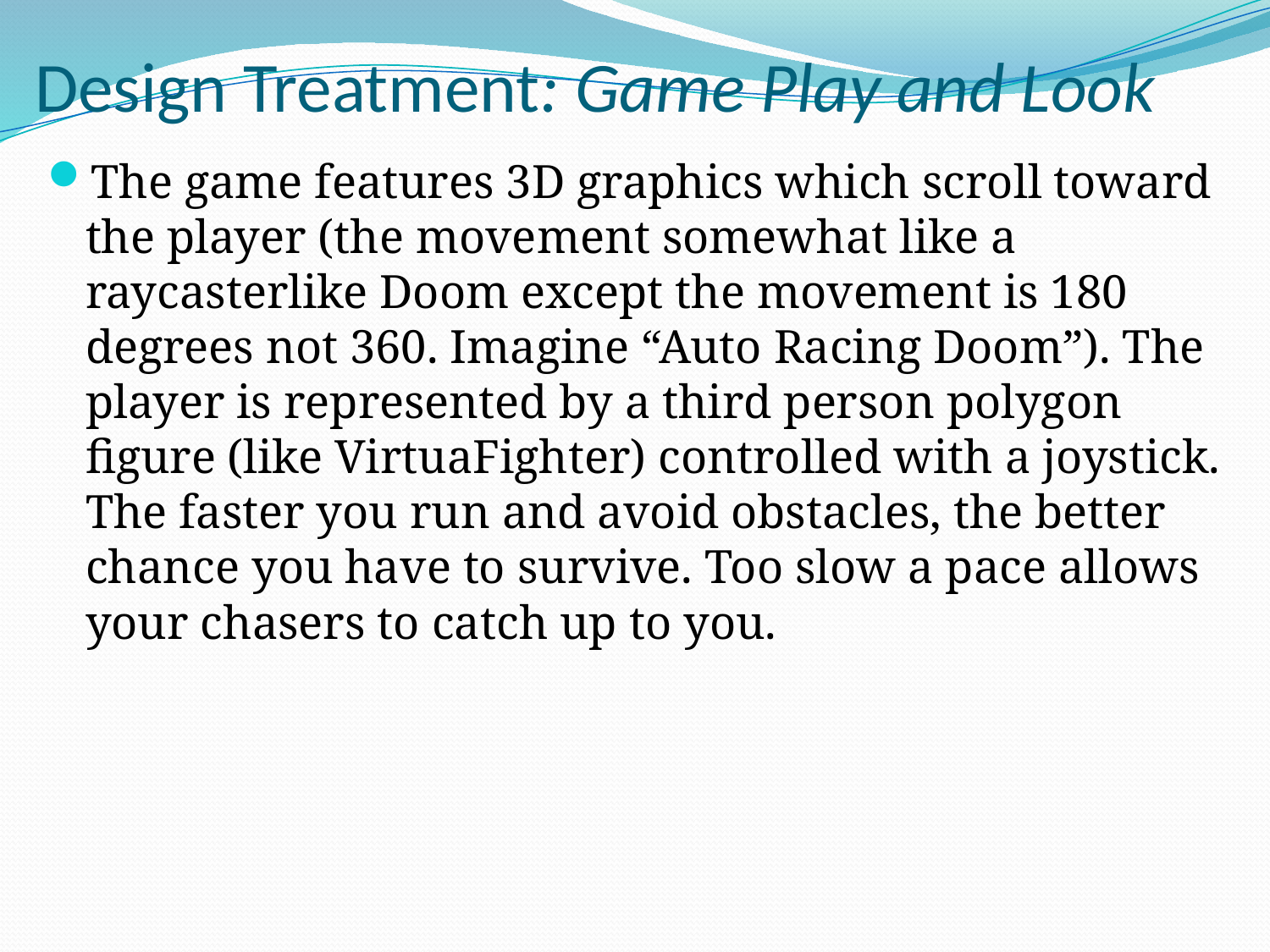

# Design Treatment: Game Play and Look
The game features 3D graphics which scroll toward the player (the movement somewhat like a raycasterlike Doom except the movement is 180 degrees not 360. Imagine “Auto Racing Doom”). The player is represented by a third person polygon figure (like VirtuaFighter) controlled with a joystick. The faster you run and avoid obstacles, the better chance you have to survive. Too slow a pace allows your chasers to catch up to you.